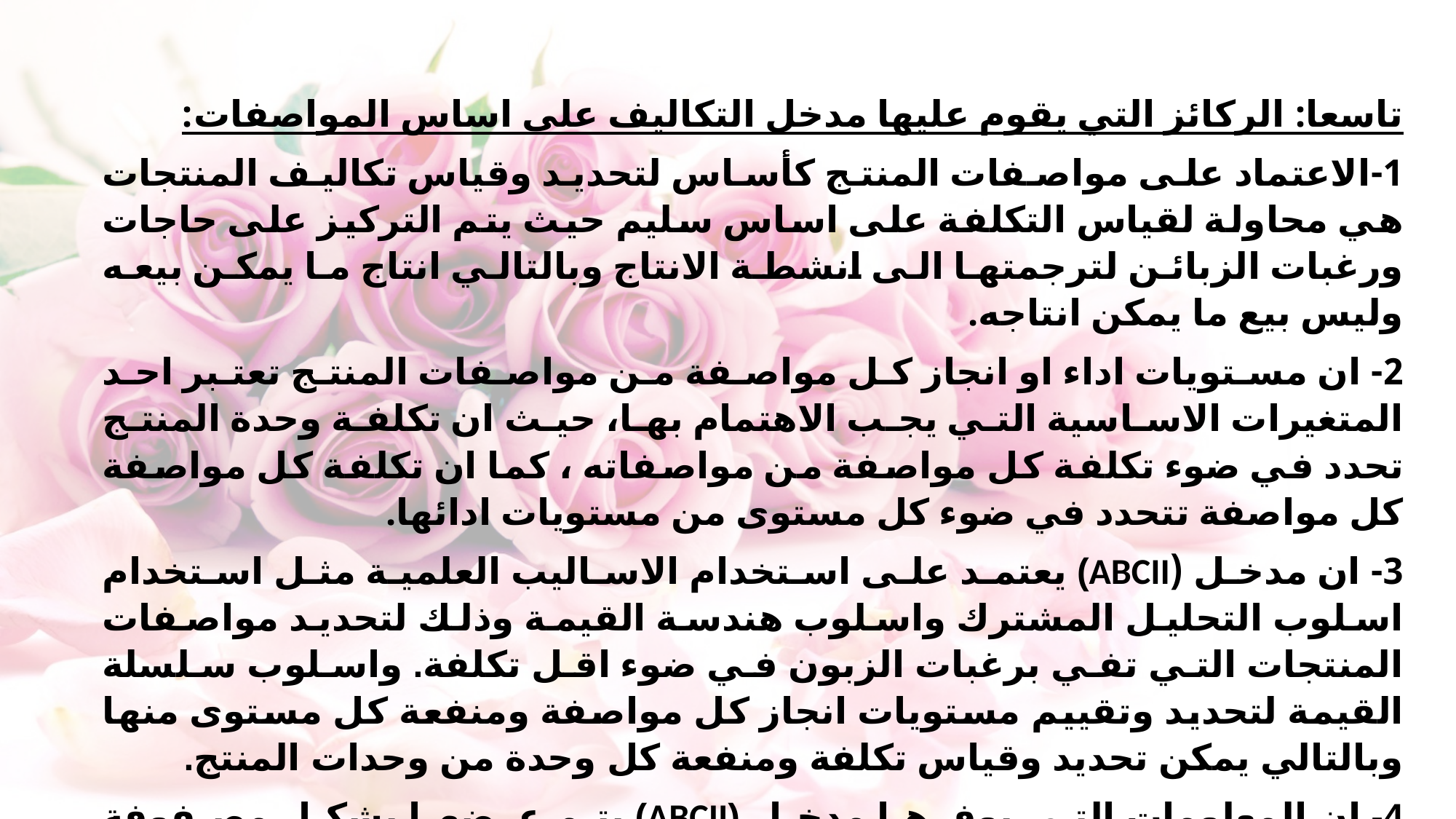

تاسعا: الركائز التي يقوم عليها مدخل التكاليف على اساس المواصفات:
1-الاعتماد على مواصفات المنتج كأساس لتحديد وقياس تكاليف المنتجات هي محاولة لقياس التكلفة على اساس سليم حيث يتم التركيز على حاجات ورغبات الزبائن لترجمتها الى انشطة الانتاج وبالتالي انتاج ما يمكن بيعه وليس بيع ما يمكن انتاجه.
2- ان مستويات اداء او انجاز كل مواصفة من مواصفات المنتج تعتبر احد المتغيرات الاساسية التي يجب الاهتمام بها، حيث ان تكلفة وحدة المنتج تحدد في ضوء تكلفة كل مواصفة من مواصفاته ، كما ان تكلفة كل مواصفة كل مواصفة تتحدد في ضوء كل مستوى من مستويات ادائها.
3- ان مدخل (ABCII) يعتمد على استخدام الاساليب العلمية مثل استخدام اسلوب التحليل المشترك واسلوب هندسة القيمة وذلك لتحديد مواصفات المنتجات التي تفي برغبات الزبون في ضوء اقل تكلفة. واسلوب سلسلة القيمة لتحديد وتقييم مستويات انجاز كل مواصفة ومنفعة كل مستوى منها وبالتالي يمكن تحديد وقياس تكلفة ومنفعة كل وحدة من وحدات المنتج.
4- ان المعلومات التي يوفرها مدخل (ABCII) يتم عرضها بشكل مصفوفة توضح تكاليف ومنافع كل مستوى من مستويات انجاز كل مواصفة من مواصفات المنتج او في شكل مصفوفة تبين المواصفات والتكاليف التي توضح تكاليف كل مواصفة من مواصفات المنتج وتكلفة كل مستوى من مستويات انجاز كل مواصفة.